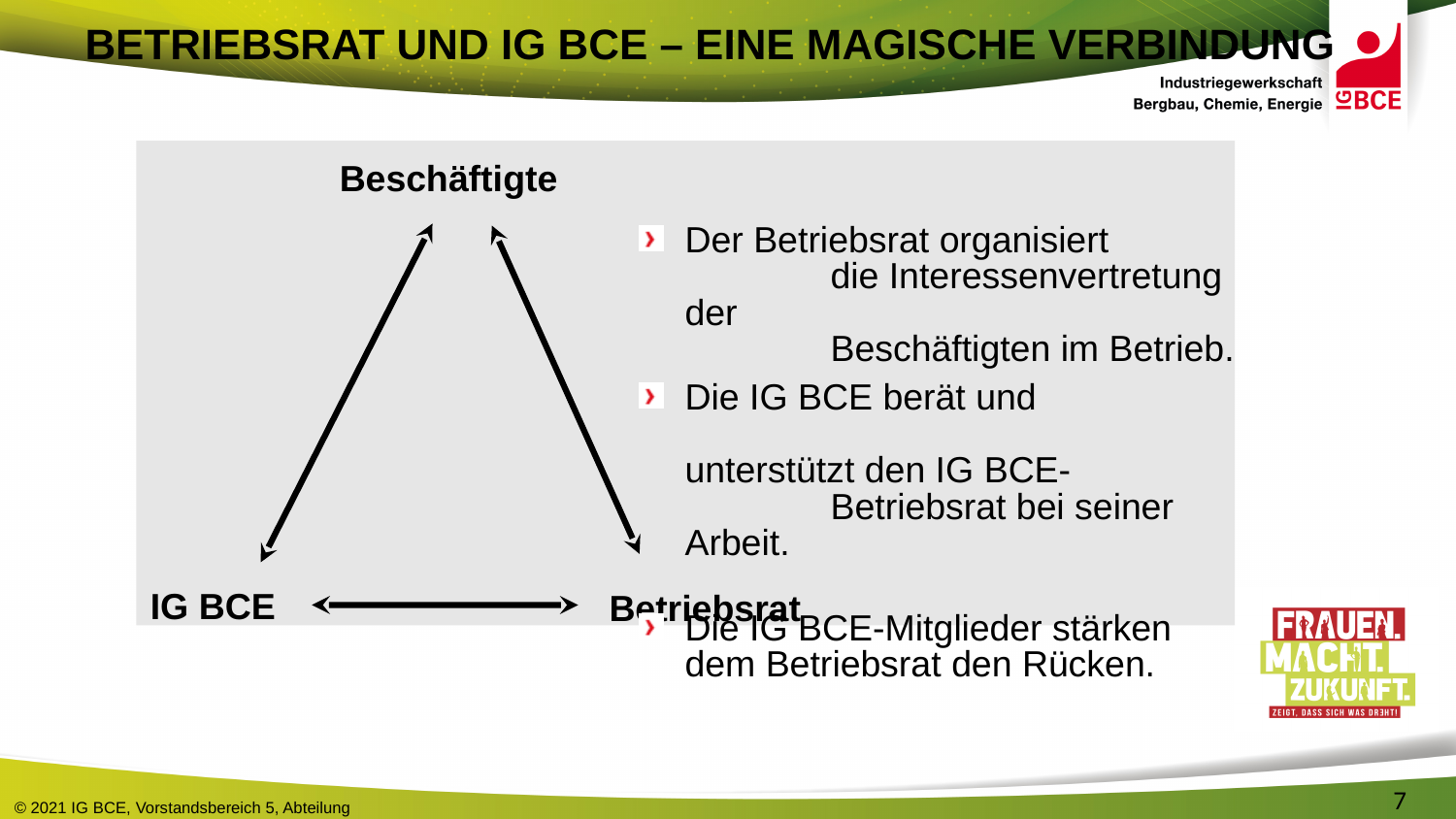

Betriebsrat und IG BCE – eine magische Verbindung

Beschäftigte
Der Betriebsrat organisiert
		die Interessenvertretung der
	 	Beschäftigten im Betrieb.
Die IG BCE berät und 					unterstützt den IG BCE-			Betriebsrat bei seiner Arbeit.
Die IG BCE-Mitglieder stärken dem Betriebsrat den Rücken.

IG BCE
Betriebsrat

7